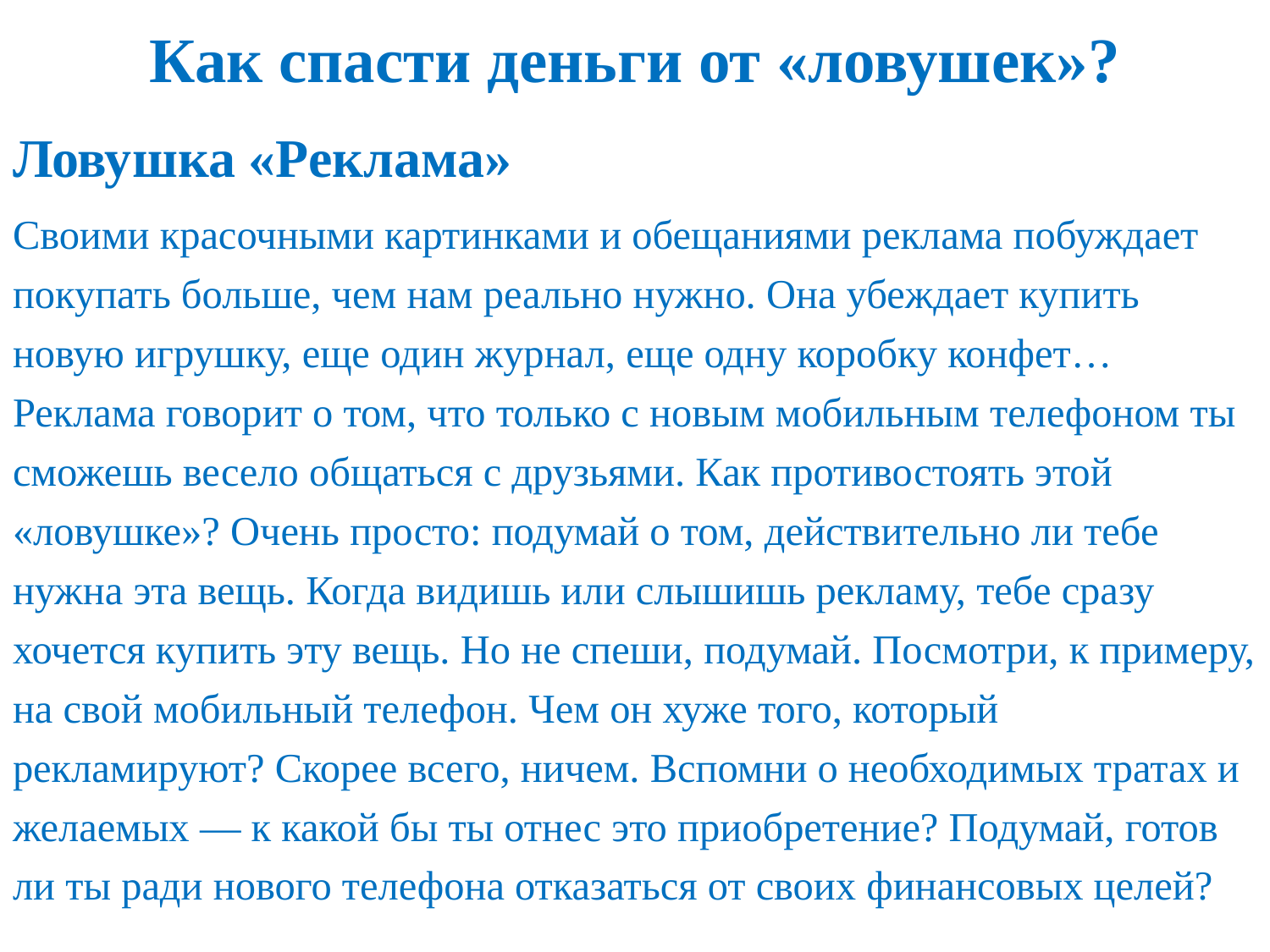

# Как спасти деньги от «ловушек»?
Ловушка «Реклама»
Своими красочными картинками и обещаниями реклама побуждает покупать больше, чем нам реально нужно. Она убеждает купить новую игрушку, еще один журнал, еще одну коробку конфет… Реклама говорит о том, что только с новым мобильным телефоном ты сможешь весело общаться с друзьями. Как противостоять этой «ловушке»? Очень просто: подумай о том, действительно ли тебе нужна эта вещь. Когда видишь или слышишь рекламу, тебе сразу хочется купить эту вещь. Но не спеши, подумай. Посмотри, к примеру, на свой мобильный телефон. Чем он хуже того, который рекламируют? Скорее всего, ничем. Вспомни о необходимых тратах и желаемых — к какой бы ты отнес это приобретение? Подумай, готов ли ты ради нового телефона отказаться от своих финансовых целей?